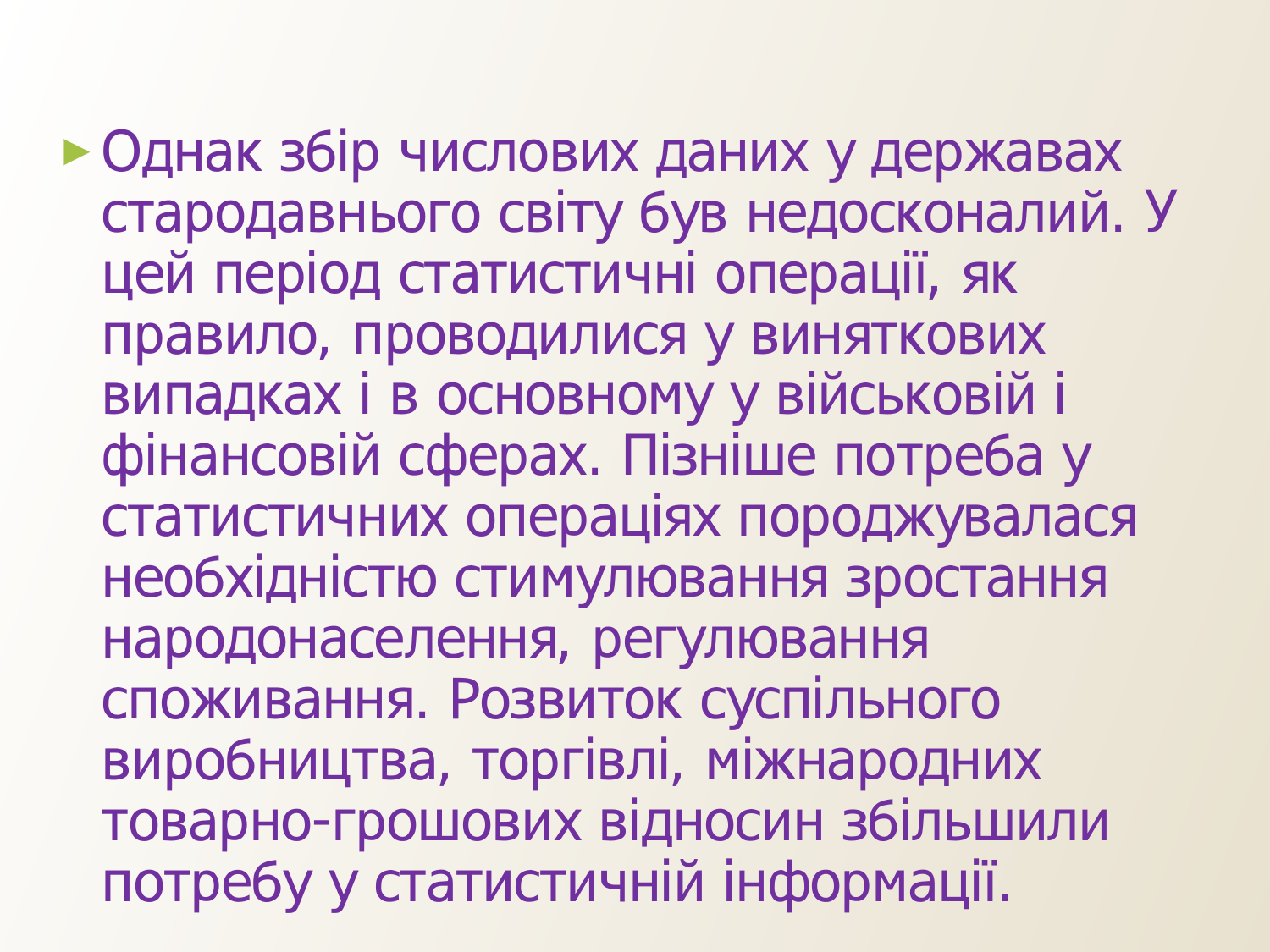

#
Однак збір числових даних у державах стародавнього світу був недосконалий. У цей період статистичні операції, як правило, проводилися у виняткових випадках і в основному у військовій і фінансовій сферах. Пізніше потреба у статистичних операціях породжувалася необхідністю стимулювання зростання народонаселення, регулювання споживання. Розвиток суспільного виробництва, торгівлі, міжнародних товарно-грошових відносин збільшили потребу у статистичній інформації.